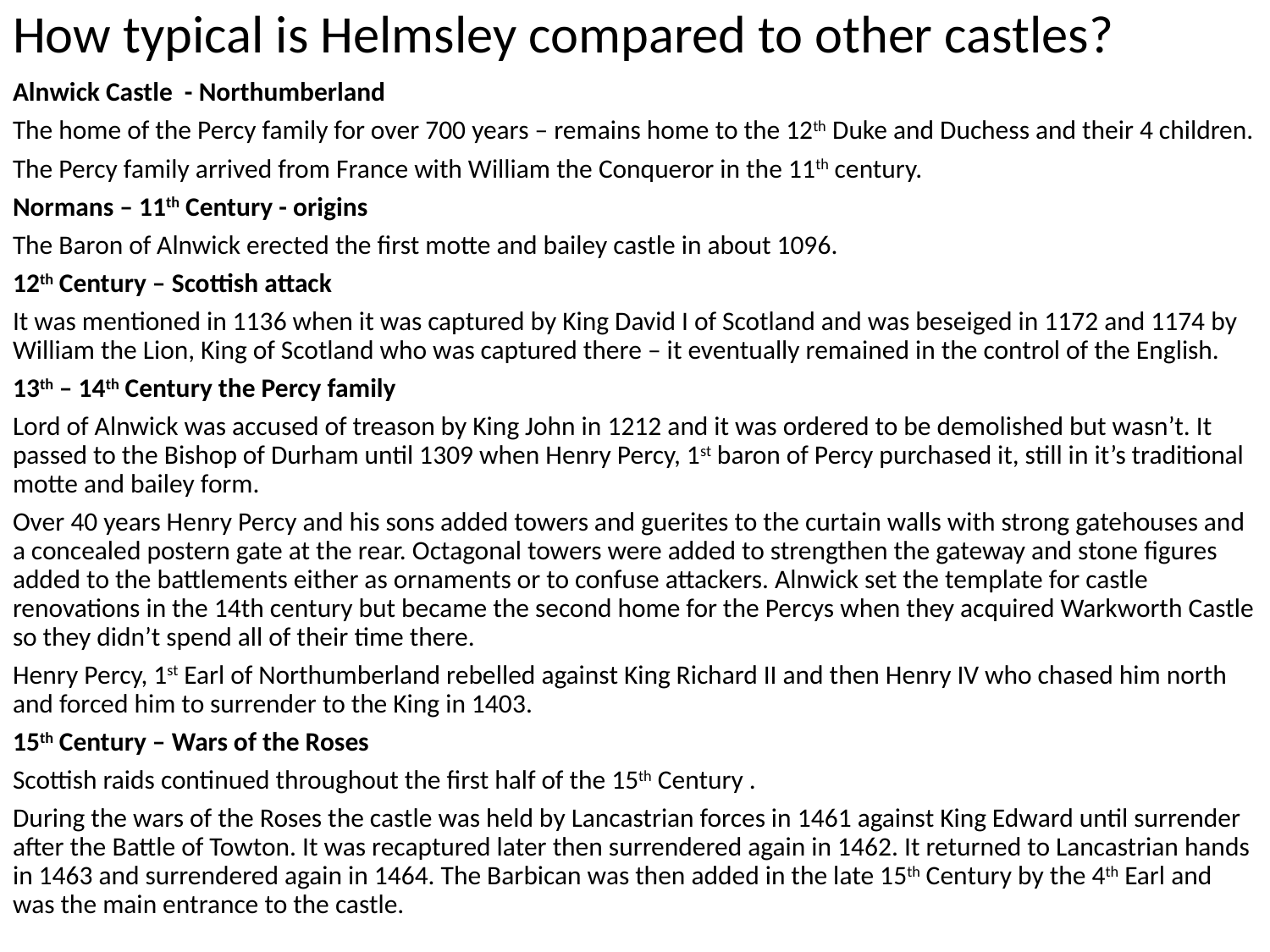

How typical is Helmsley compared to other castles?
Alnwick Castle  - Northumberland
The home of the Percy family for over 700 years – remains home to the 12th Duke and Duchess and their 4 children.
The Percy family arrived from France with William the Conqueror in the 11th century.
Normans – 11th Century - origins
The Baron of Alnwick erected the first motte and bailey castle in about 1096.
12th Century – Scottish attack
It was mentioned in 1136 when it was captured by King David I of Scotland and was beseiged in 1172 and 1174 by William the Lion, King of Scotland who was captured there – it eventually remained in the control of the English.
13th – 14th Century the Percy family
Lord of Alnwick was accused of treason by King John in 1212 and it was ordered to be demolished but wasn’t. It passed to the Bishop of Durham until 1309 when Henry Percy, 1st baron of Percy purchased it, still in it’s traditional motte and bailey form.
Over 40 years Henry Percy and his sons added towers and guerites to the curtain walls with strong gatehouses and a concealed postern gate at the rear. Octagonal towers were added to strengthen the gateway and stone figures added to the battlements either as ornaments or to confuse attackers. Alnwick set the template for castle renovations in the 14th century but became the second home for the Percys when they acquired Warkworth Castle so they didn’t spend all of their time there.
Henry Percy, 1st Earl of Northumberland rebelled against King Richard II and then Henry IV who chased him north and forced him to surrender to the King in 1403.
15th Century – Wars of the Roses
Scottish raids continued throughout the first half of the 15th Century .
During the wars of the Roses the castle was held by Lancastrian forces in 1461 against King Edward until surrender after the Battle of Towton. It was recaptured later then surrendered again in 1462. It returned to Lancastrian hands in 1463 and surrendered again in 1464. The Barbican was then added in the late 15th Century by the 4th Earl and was the main entrance to the castle.